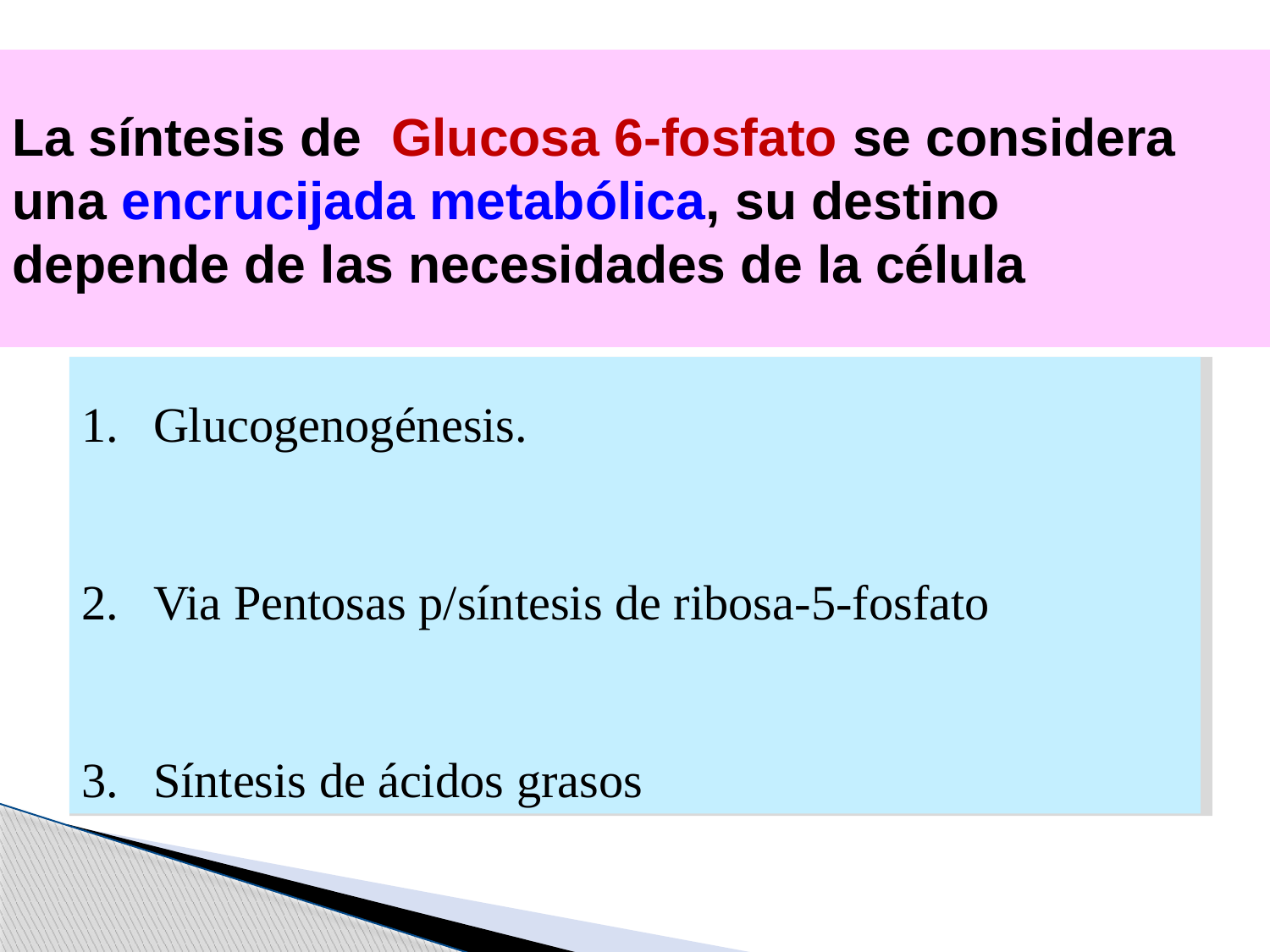

# La síntesis de  Glucosa 6-fosfato se considera una encrucijada metabólica, su destino   depende de las necesidades de la célula
Glucogenogénesis.

Via Pentosas p/síntesis de ribosa-5-fosfato

Síntesis de ácidos grasos
1. ¿Cuáles serían los destinos de la misma en un estado de buena nutrición?

2.Célula en división celular

3.Glándula mamaria lactante